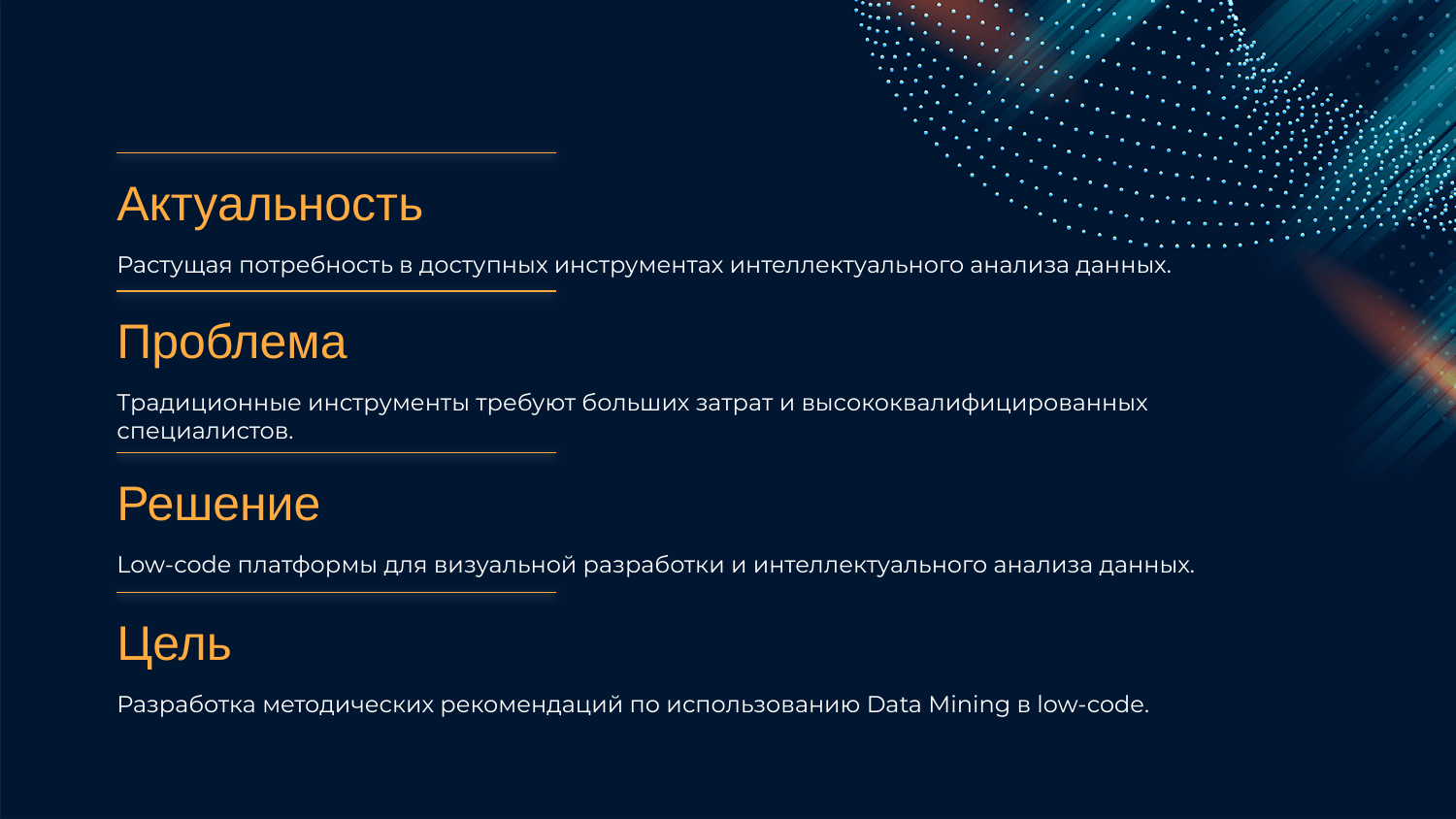

# Актуальность
Растущая потребность в доступных инструментах интеллектуального анализа данных.

Проблема
Традиционные инструменты требуют больших затрат и высококвалифицированных специалистов.

Решение
Low-code платформы для визуальной разработки и интеллектуального анализа данных.

Цель
Разработка методических рекомендаций по использованию Data Mining в low-code.